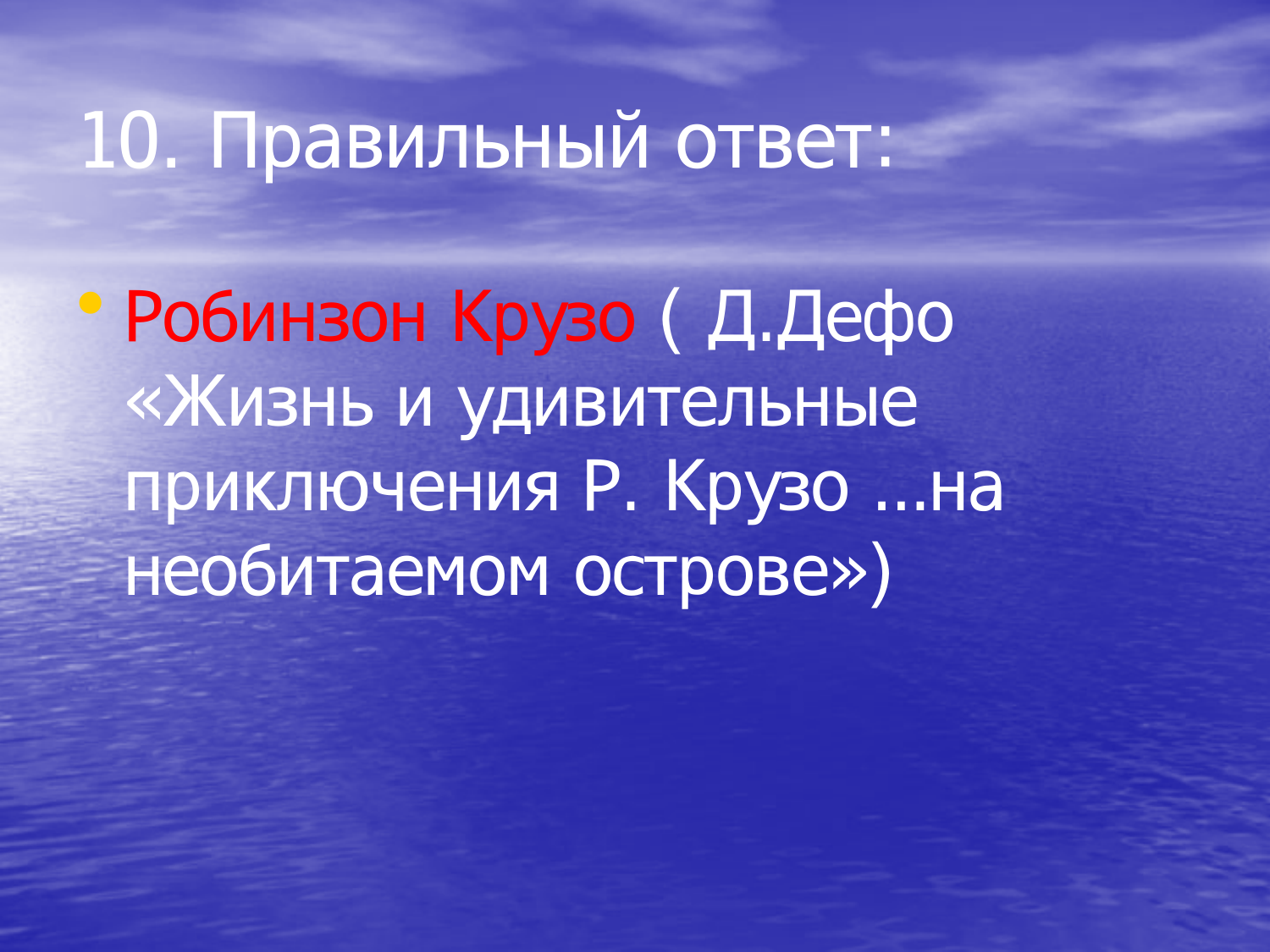

# 10. Правильный ответ:
Робинзон Крузо ( Д.Дефо «Жизнь и удивительные приключения Р. Крузо …на необитаемом острове»)